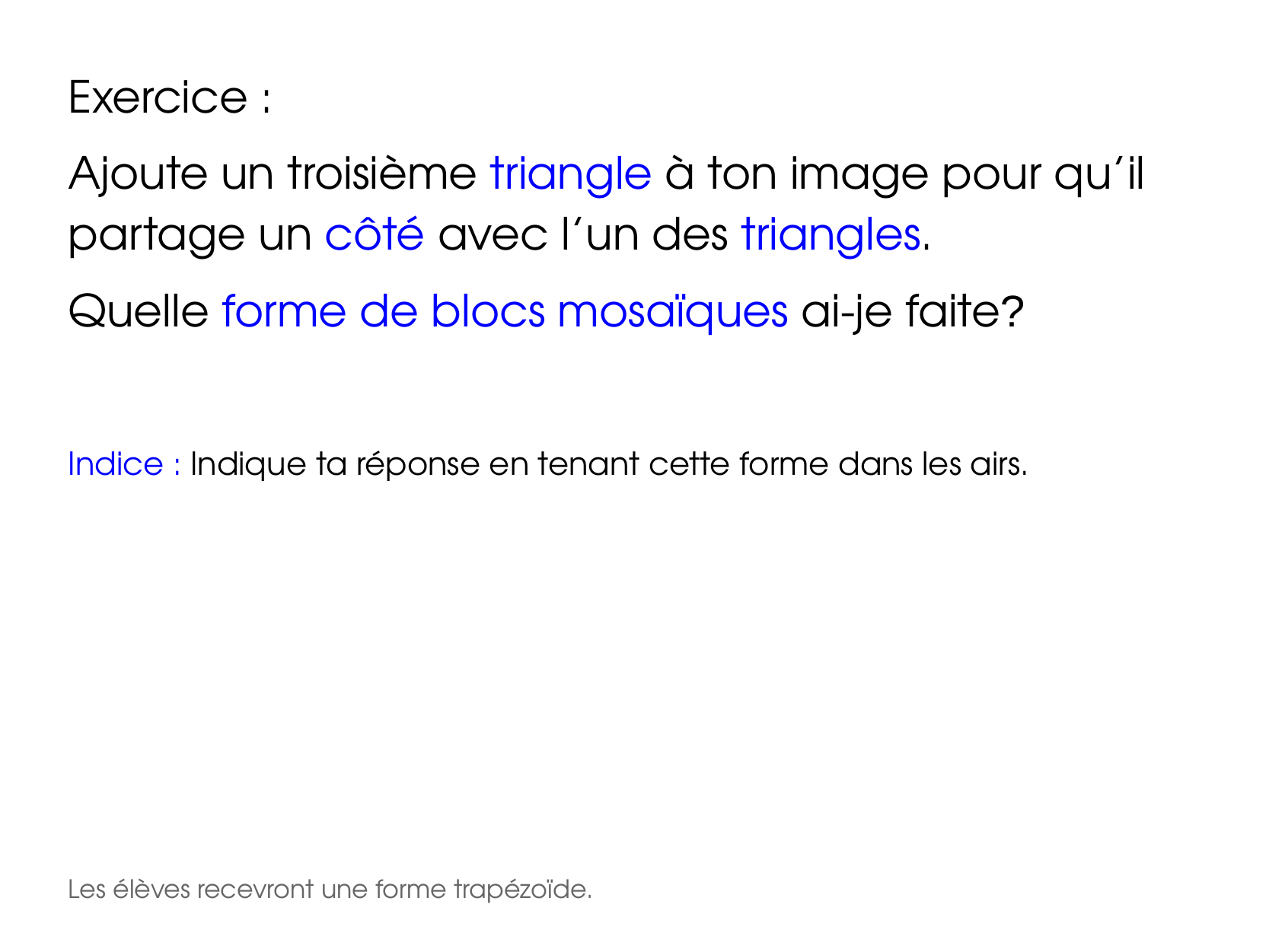

Exercice :
Ajoute un troisième triangle à ton image pour qu’il partage un côté avec l’un des triangles.
Quelle forme de blocs mosaïques ai-je faite?
Indice : Indique ta réponse en tenant cette forme dans les airs.
Les élèves recevront une forme trapézoïde.